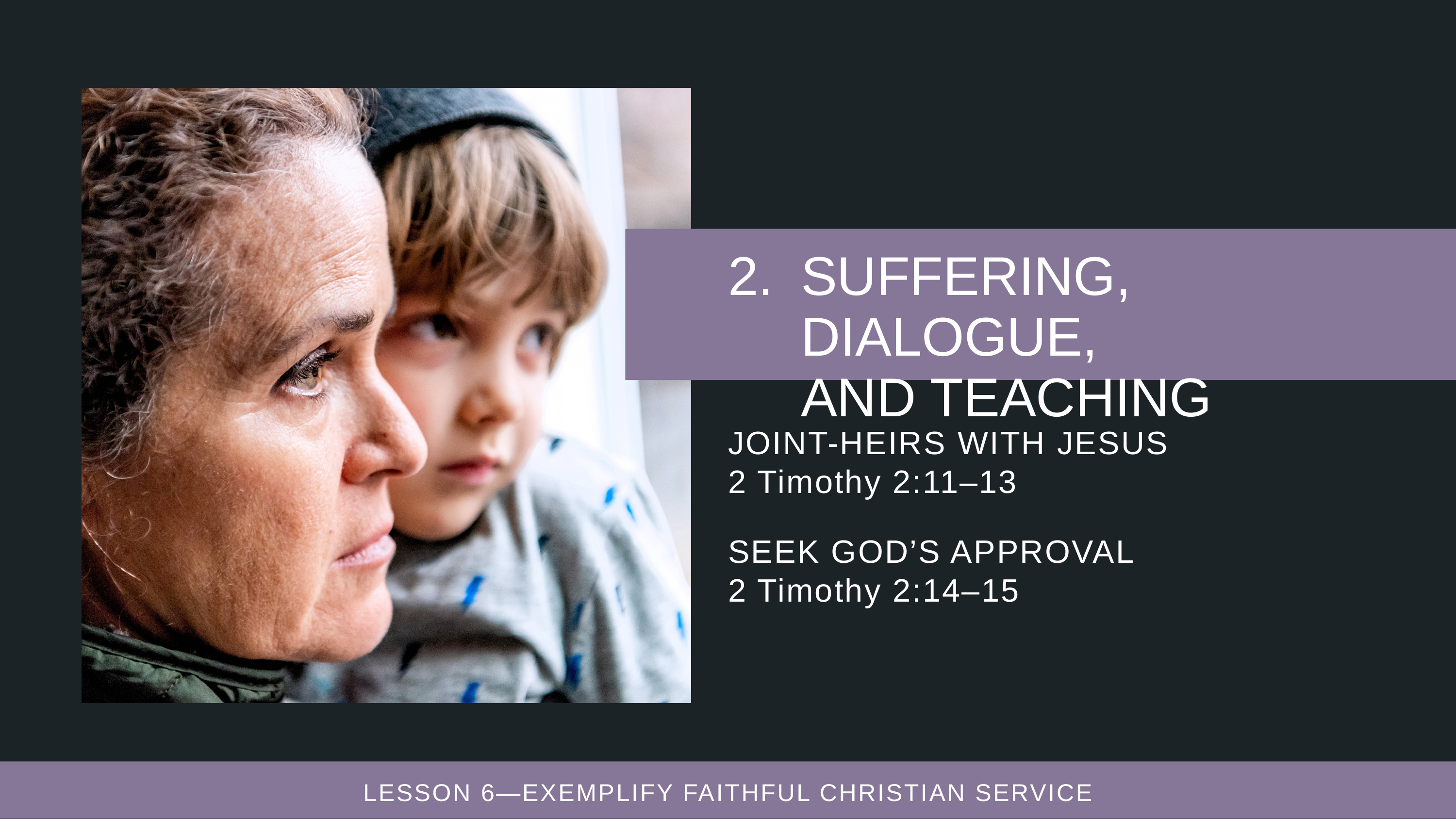

JOINT-HEIRS WITH JESUS
2 Timothy 2:11–13
SEEK GOD’S APPROVAL
2 Timothy 2:14–15